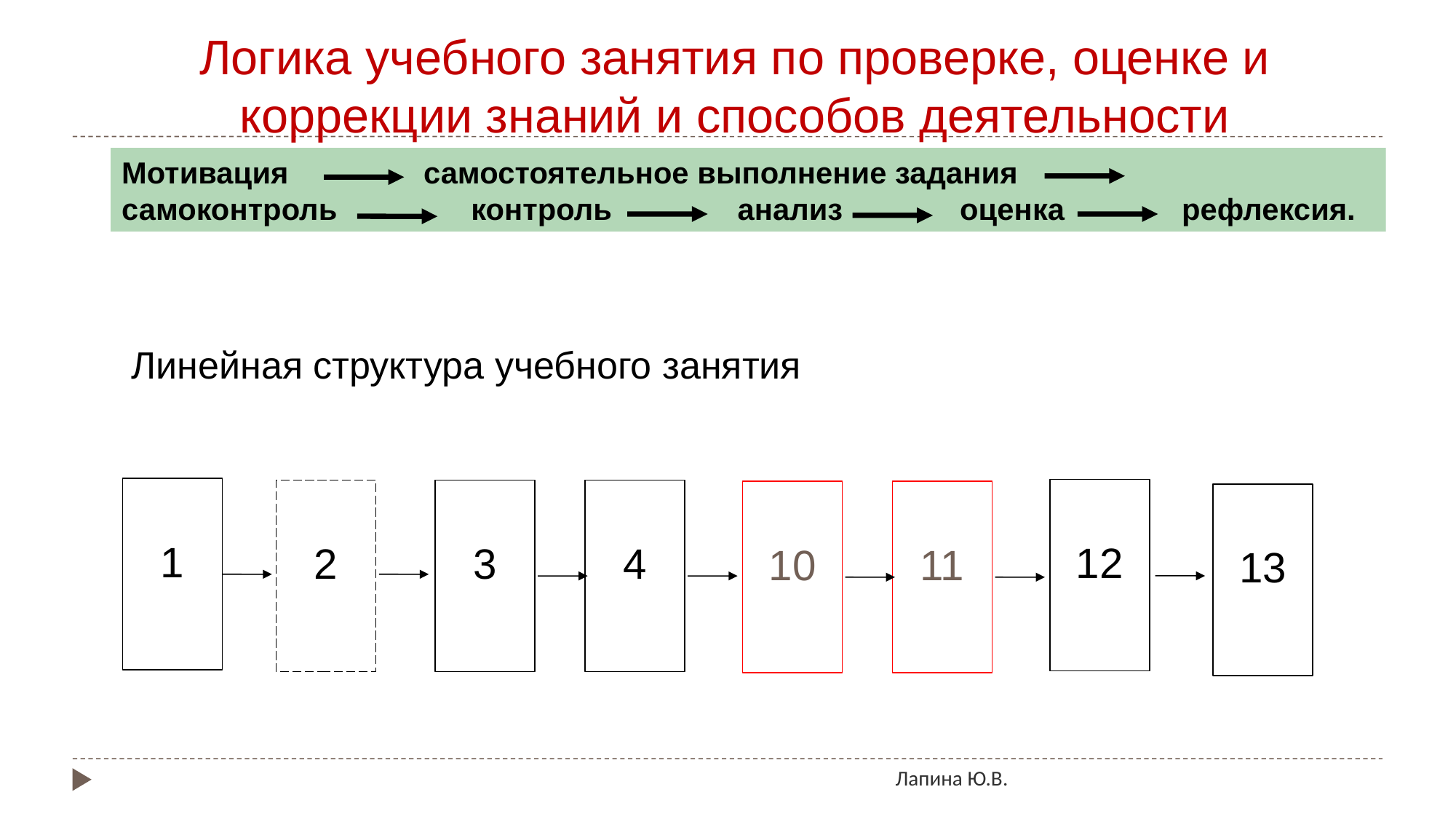

Логика учебного занятия по проверке, оценке и коррекции знаний и способов деятельности
Мотивация 	          самостоятельное выполнение задания
самоконтроль                контроль               анализ              оценка              рефлексия.

# Линейная структура учебного занятия

1

12

2

3

4

10

11

13

Лапина Ю.В.